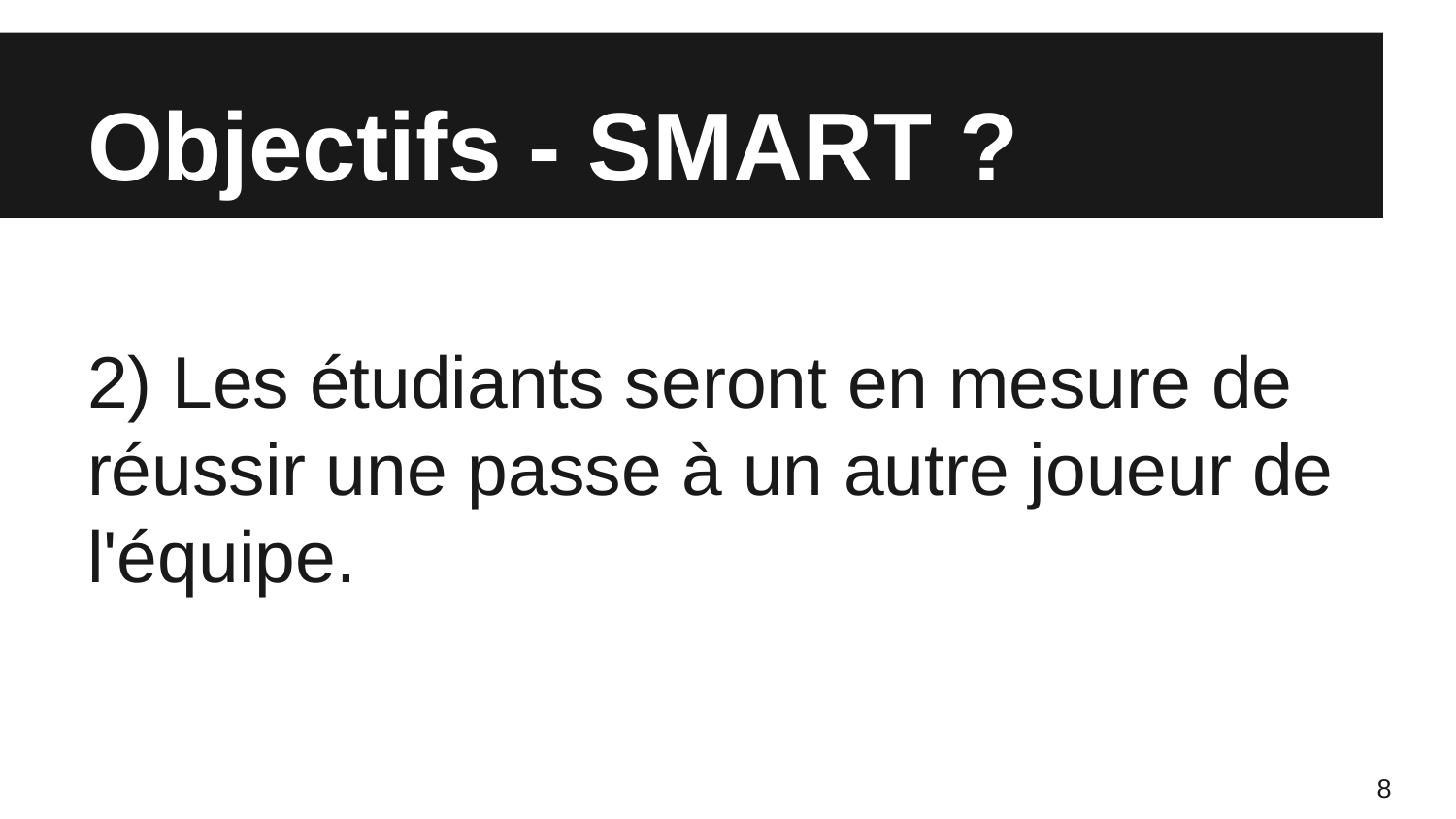

# Objectifs - SMART ?
2) Les étudiants seront en mesure de réussir une passe à un autre joueur de l'équipe.

8